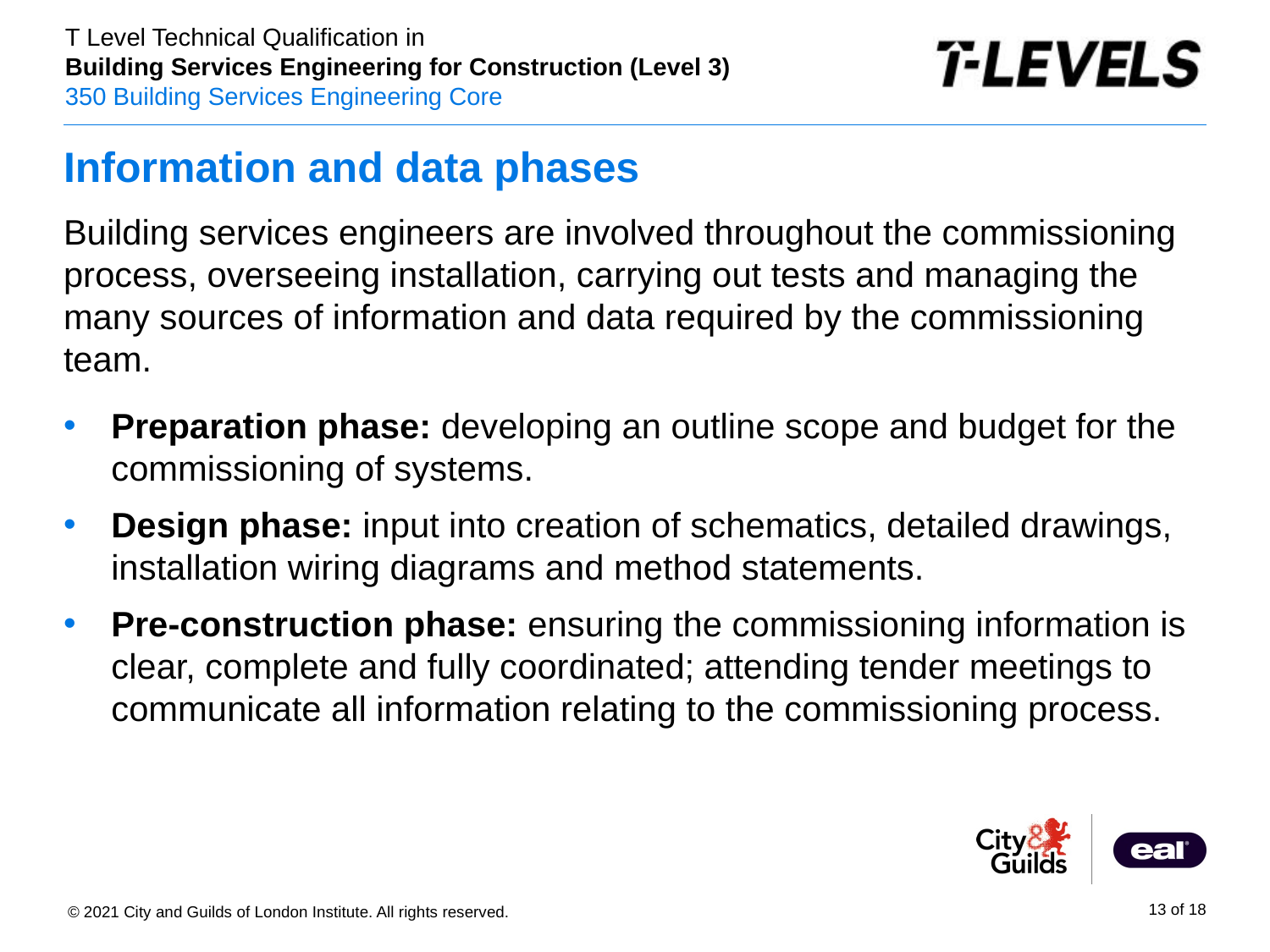

# Information and data phases
Building services engineers are involved throughout the commissioning process, overseeing installation, carrying out tests and managing the many sources of information and data required by the commissioning team.
Preparation phase: developing an outline scope and budget for the commissioning of systems.
Design phase: input into creation of schematics, detailed drawings, installation wiring diagrams and method statements.
Pre-construction phase: ensuring the commissioning information is clear, complete and fully coordinated; attending tender meetings to communicate all information relating to the commissioning process.